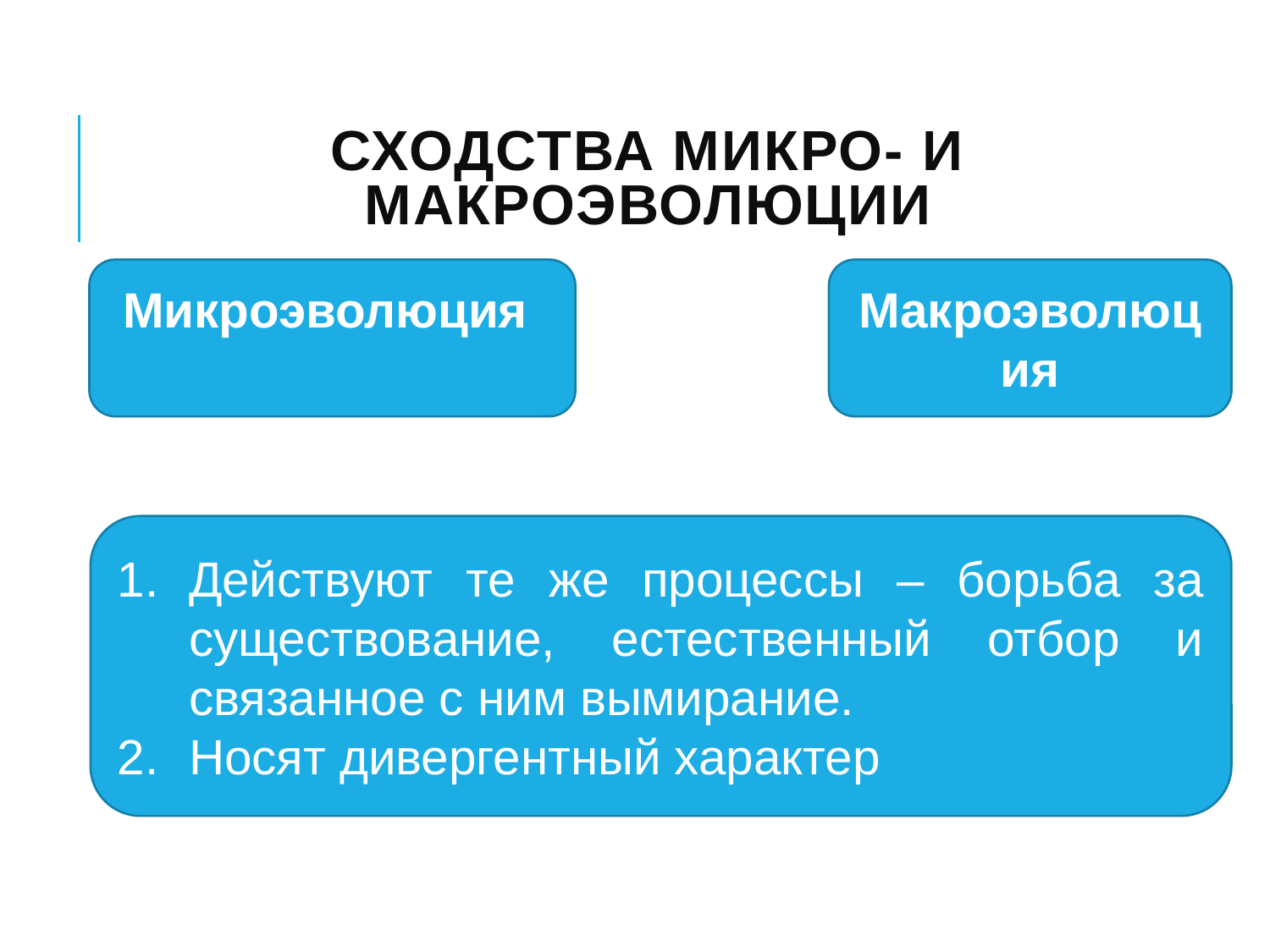

# СХОДСТВА микро- и макроэволюции
 Микроэволюция
Макроэволюция
Действуют те же процессы – борьба за существование, естественный отбор и связанное с ним вымирание.
Носят дивергентный характер